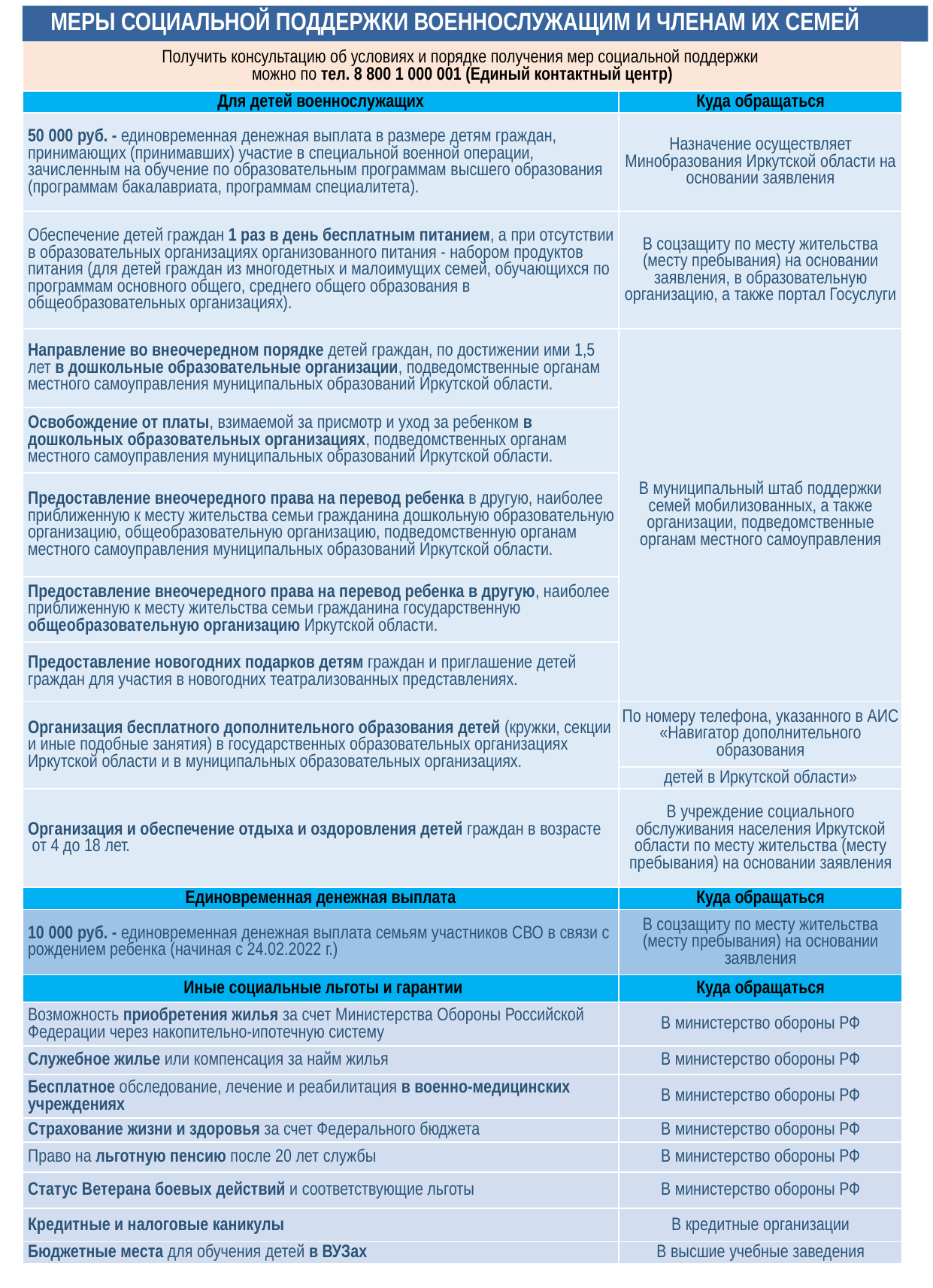

МЕРЫ СОЦИАЛЬНОЙ ПОДДЕРЖКИ ВОЕННОСЛУЖАЩИМ И ЧЛЕНАМ ИХ СЕМЕЙ

| Получить консультацию об условиях и порядке получения мер социальной поддержки можно по тел. 8 800 1 000 001 (Единый контактный центр) |  |
| --- | --- |
| Для детей военнослужащих | Куда обращаться |
| 50 000 руб. - единовременная денежная выплата в размере детям граждан, принимающих (принимавших) участие в специальной военной операции, зачисленным на обучение по образовательным программам высшего образования (программам бакалавриата, программам специалитета). | Назначение осуществляет Минобразования Иркутской области на основании заявления |
| Обеспечение детей граждан 1 раз в день бесплатным питанием, а при отсутствии в образовательных организациях организованного питания - набором продуктов питания (для детей граждан из многодетных и малоимущих семей, обучающихся по программам основного общего, среднего общего образования в общеобразовательных организациях). | В соцзащиту по месту жительства (месту пребывания) на основании заявления, в образовательную организацию, а также портал Госуслуги |
| Направление во внеочередном порядке детей граждан, по достижении ими 1,5 лет в дошкольные образовательные организации, подведомственные органам местного самоуправления муниципальных образований Иркутской области. | В муниципальный штаб поддержки семей мобилизованных, а также организации, подведомственные органам местного самоуправления |
| Освобождение от платы, взимаемой за присмотр и уход за ребенком в дошкольных образовательных организациях, подведомственных органам местного самоуправления муниципальных образований Иркутской области. |  |
| Предоставление внеочередного права на перевод ребенка в другую, наиболее приближенную к месту жительства семьи гражданина дошкольную образовательную организацию, общеобразовательную организацию, подведомственную органам местного самоуправления муниципальных образований Иркутской области. |  |
| Предоставление внеочередного права на перевод ребенка в другую, наиболее приближенную к месту жительства семьи гражданина государственную общеобразовательную организацию Иркутской области. |  |
| Предоставление новогодних подарков детям граждан и приглашение детей граждан для участия в новогодних театрализованных представлениях. |  |
| Организация бесплатного дополнительного образования детей (кружки, секции и иные подобные занятия) в государственных образовательных организациях Иркутской области и в муниципальных образовательных организациях. | По номеру телефона, указанного в АИС «Навигатор дополнительного образования |
|  | детей в Иркутской области» |
| Организация и обеспечение отдыха и оздоровления детей граждан в возрасте от 4 до 18 лет. | В учреждение социального обслуживания населения Иркутской области по месту жительства (месту пребывания) на основании заявления |
| Единовременная денежная выплата | Куда обращаться |
| 10 000 руб. - единовременная денежная выплата семьям участников СВО в связи с рождением ребенка (начиная с 24.02.2022 г.) | В соцзащиту по месту жительства (месту пребывания) на основании заявления |
| Иные социальные льготы и гарантии | Куда обращаться |
| Возможность приобретения жилья за счет Министерства Обороны Российской Федерации через накопительно-ипотечную систему | В министерство обороны РФ |
| Служебное жилье или компенсация за найм жилья | В министерство обороны РФ |
| Бесплатное обследование, лечение и реабилитация в военно-медицинских учреждениях | В министерство обороны РФ |
| Страхование жизни и здоровья за счет Федерального бюджета | В министерство обороны РФ |
| Право на льготную пенсию после 20 лет службы | В министерство обороны РФ |
| Статус Ветерана боевых действий и соответствующие льготы | В министерство обороны РФ |
| Кредитные и налоговые каникулы | В кредитные организации |
| Бюджетные места для обучения детей в ВУЗах | В высшие учебные заведения |